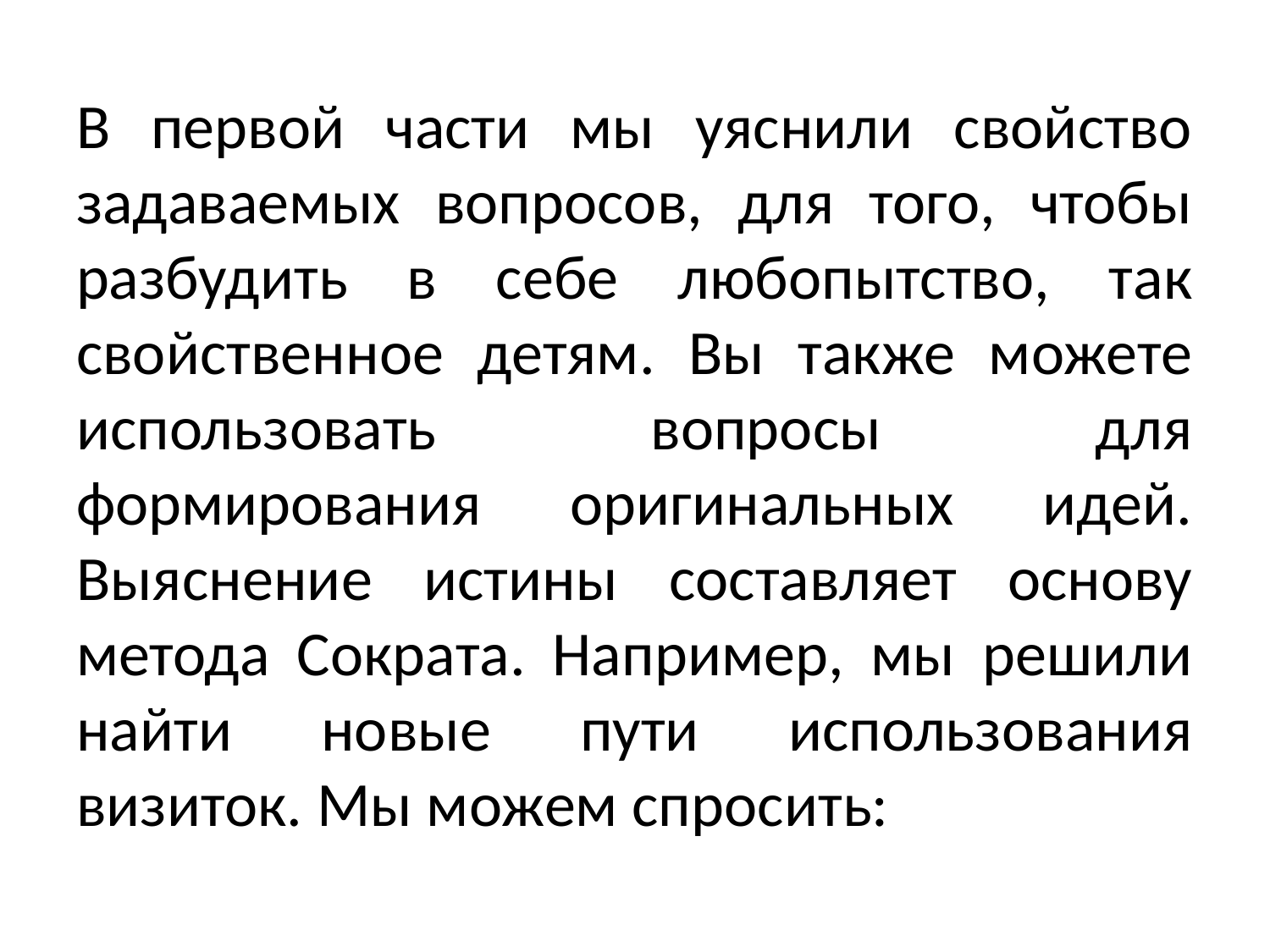

В первой части мы уяснили свойство задаваемых вопросов, для того, чтобы разбудить в себе любопытство, так свойственное детям. Вы также можете использовать вопросы для формирования оригинальных идей. Выяснение истины составляет основу метода Сократа. Например, мы решили найти новые пути использования визиток. Мы можем спросить: